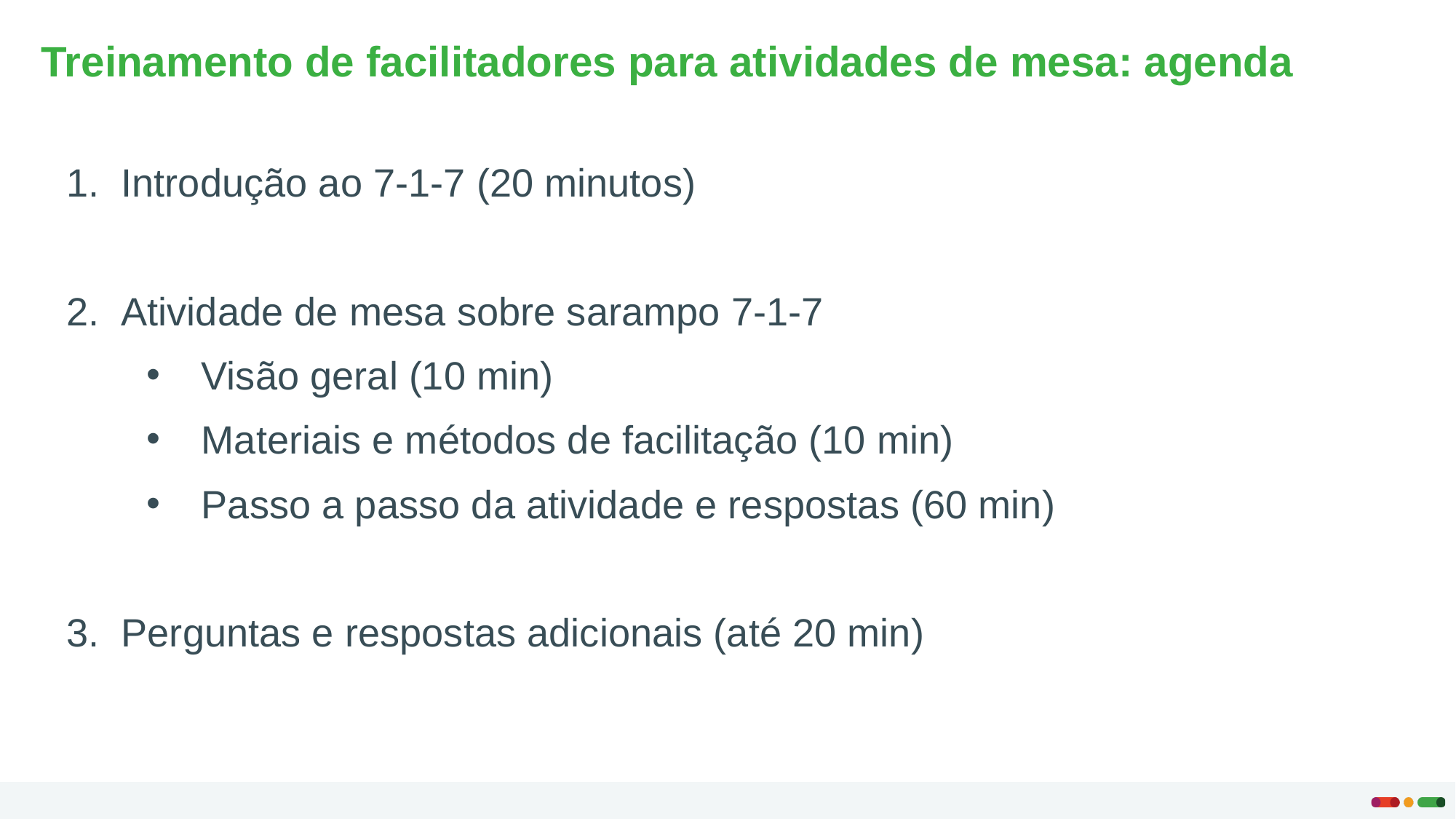

# Treinamento de facilitadores para atividades de mesa: agenda
Introdução ao 7-1-7 (20 minutos)

Atividade de mesa sobre sarampo 7-1-7
Visão geral (10 min)
Materiais e métodos de facilitação (10 min)
Passo a passo da atividade e respostas (60 min)

Perguntas e respostas adicionais (até 20 min)